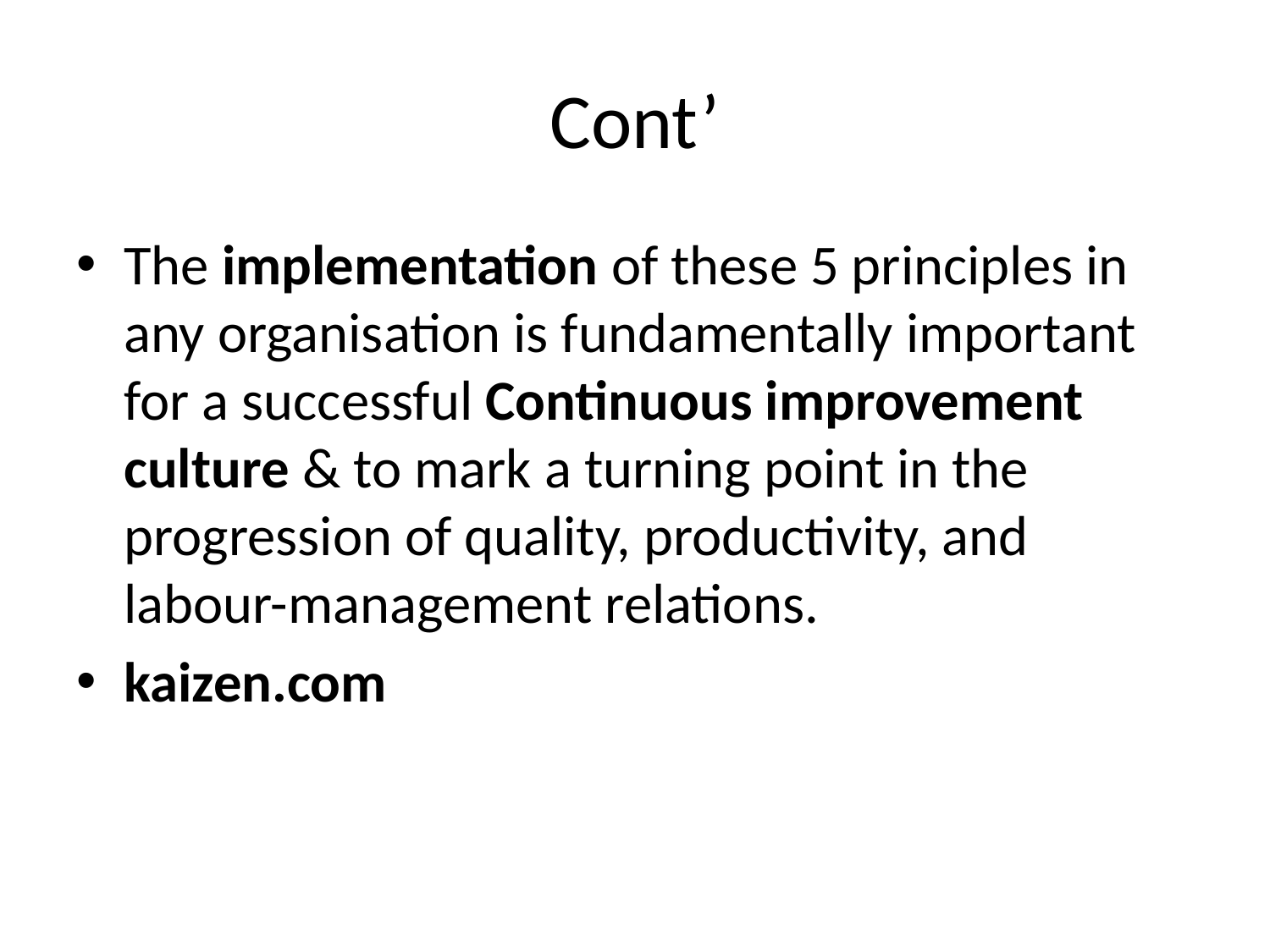

# Cont’
The implementation of these 5 principles in any organisation is fundamentally important for a successful Continuous improvement culture & to mark a turning point in the progression of quality, productivity, and labour-management relations.
kaizen.com